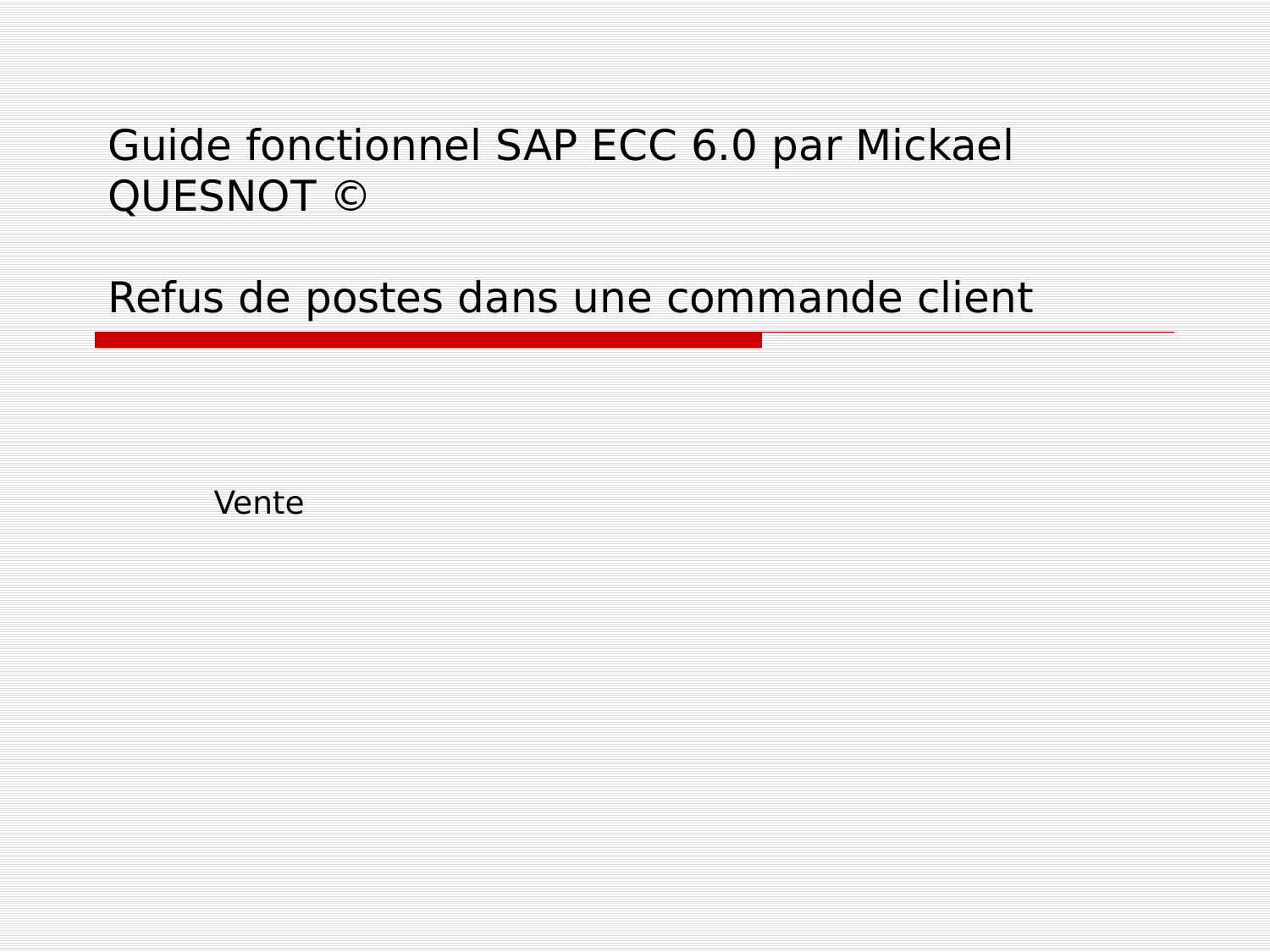

# Guide fonctionnel SAP ECC 6.0 par Mickael QUESNOT © Refus de postes dans une commande client
Vente